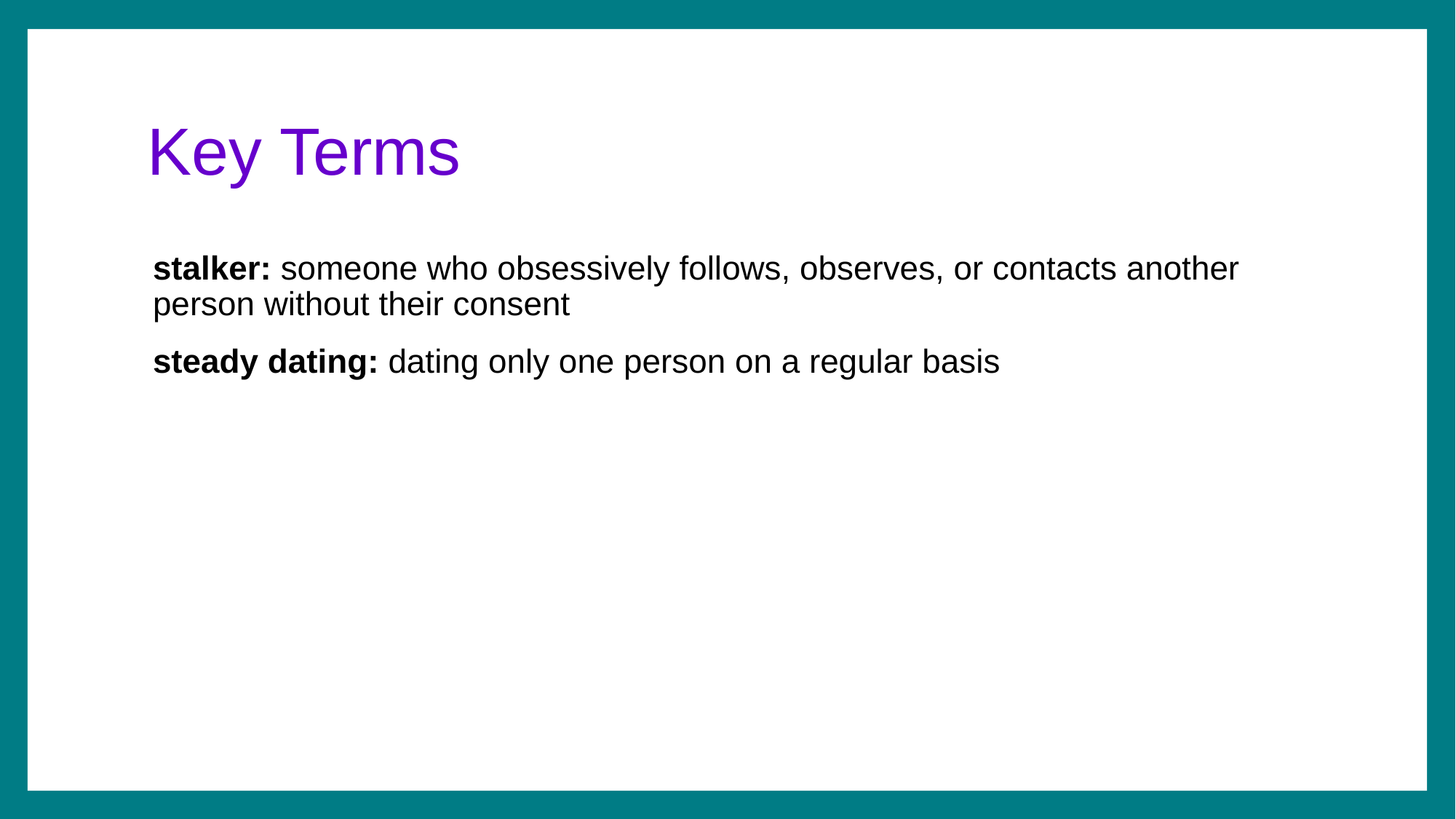

# Key Terms
stalker: someone who obsessively follows, observes, or contacts another person without their consent
steady dating: dating only one person on a regular basis